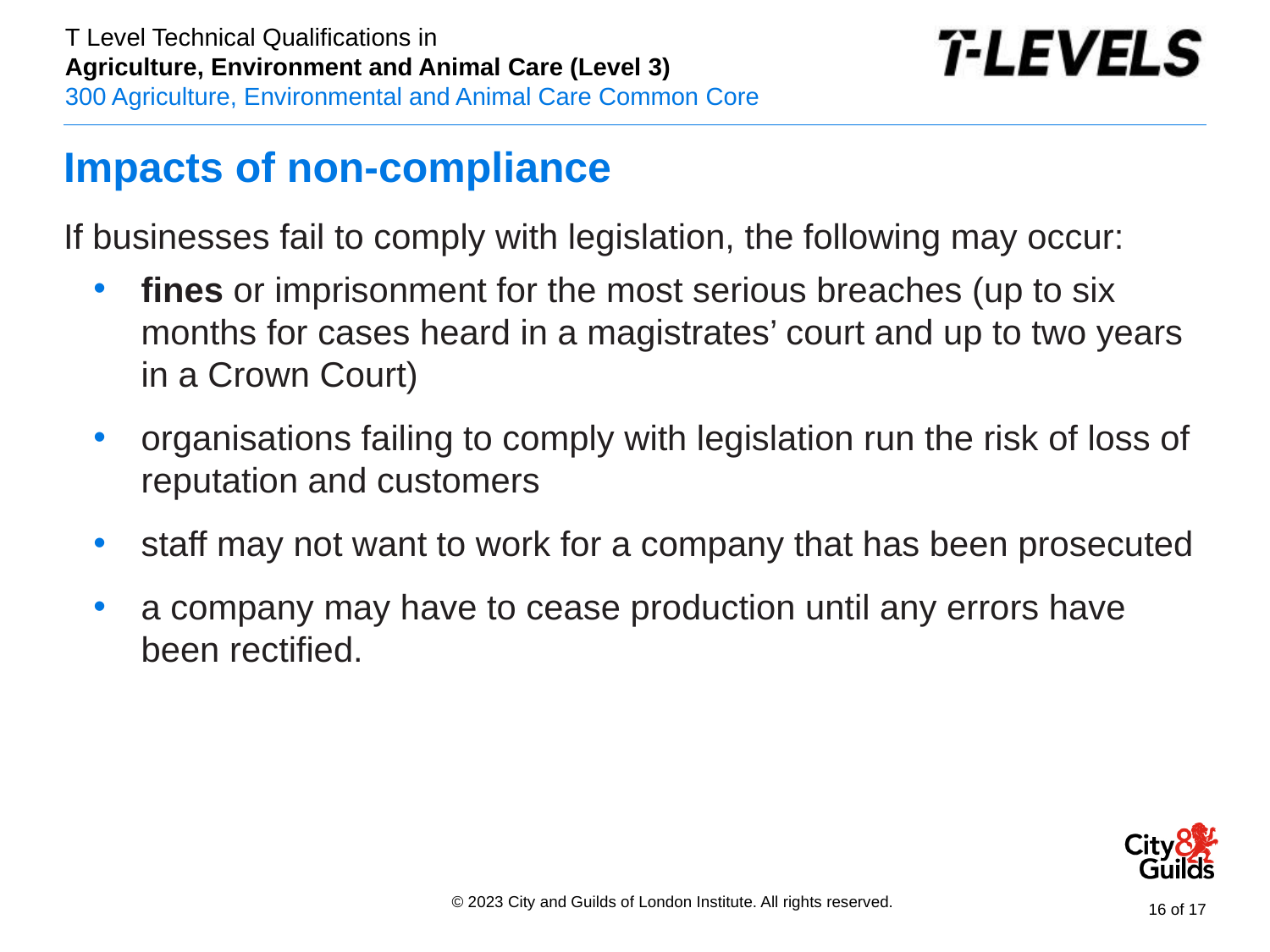

# Impacts of non-compliance
If businesses fail to comply with legislation, the following may occur:
fines or imprisonment for the most serious breaches (up to six months for cases heard in a magistrates’ court and up to two years in a Crown Court)
organisations failing to comply with legislation run the risk of loss of reputation and customers
staff may not want to work for a company that has been prosecuted
a company may have to cease production until any errors have been rectified.